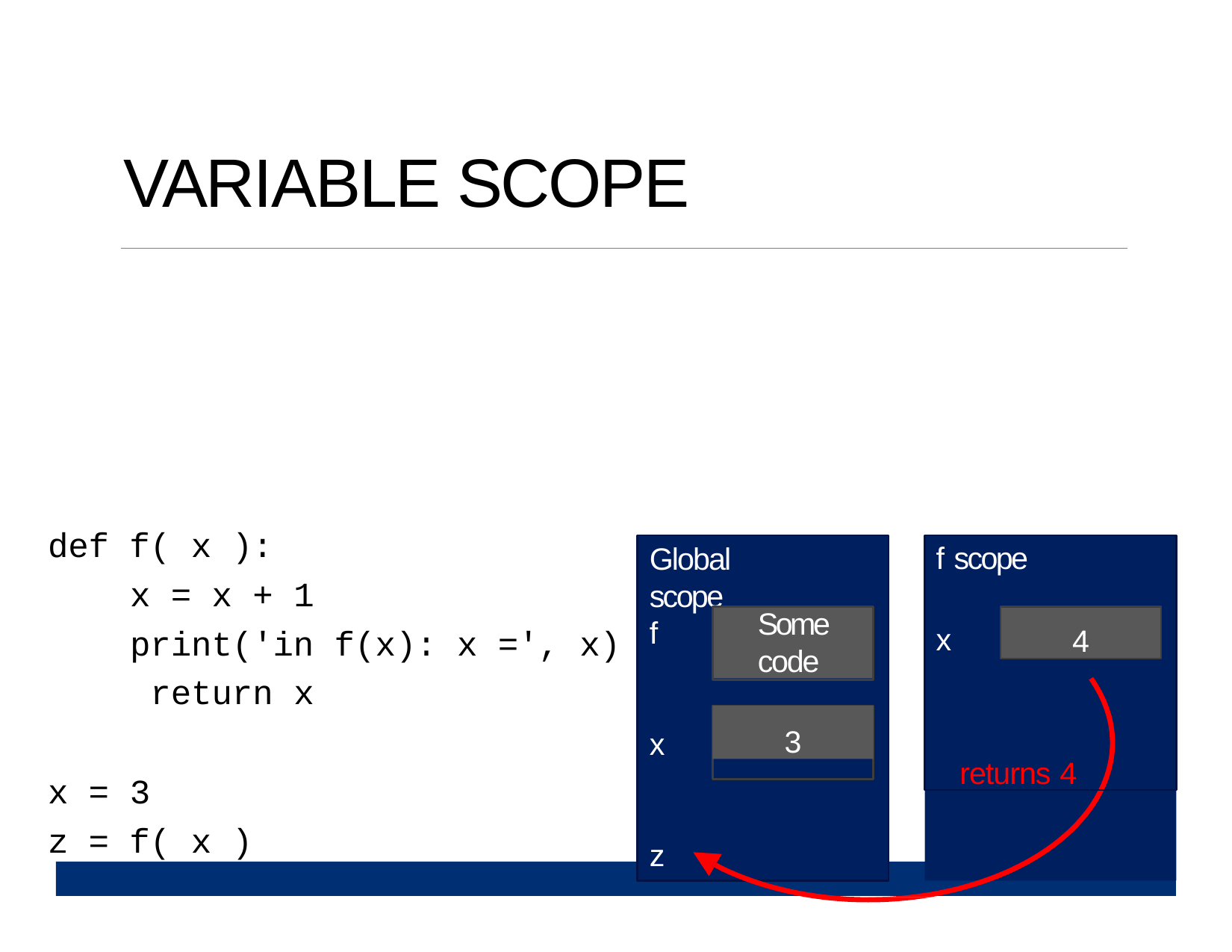

# VARIABLE SCOPE

def f( x ):
x = x + 1
print('in f(x): x =', x)  return x

f scope

x

returns 4
Global scope

4
Some
code
f

3
x
x = 3
z = f( x )
z
8
6.0001 LECTURE 4